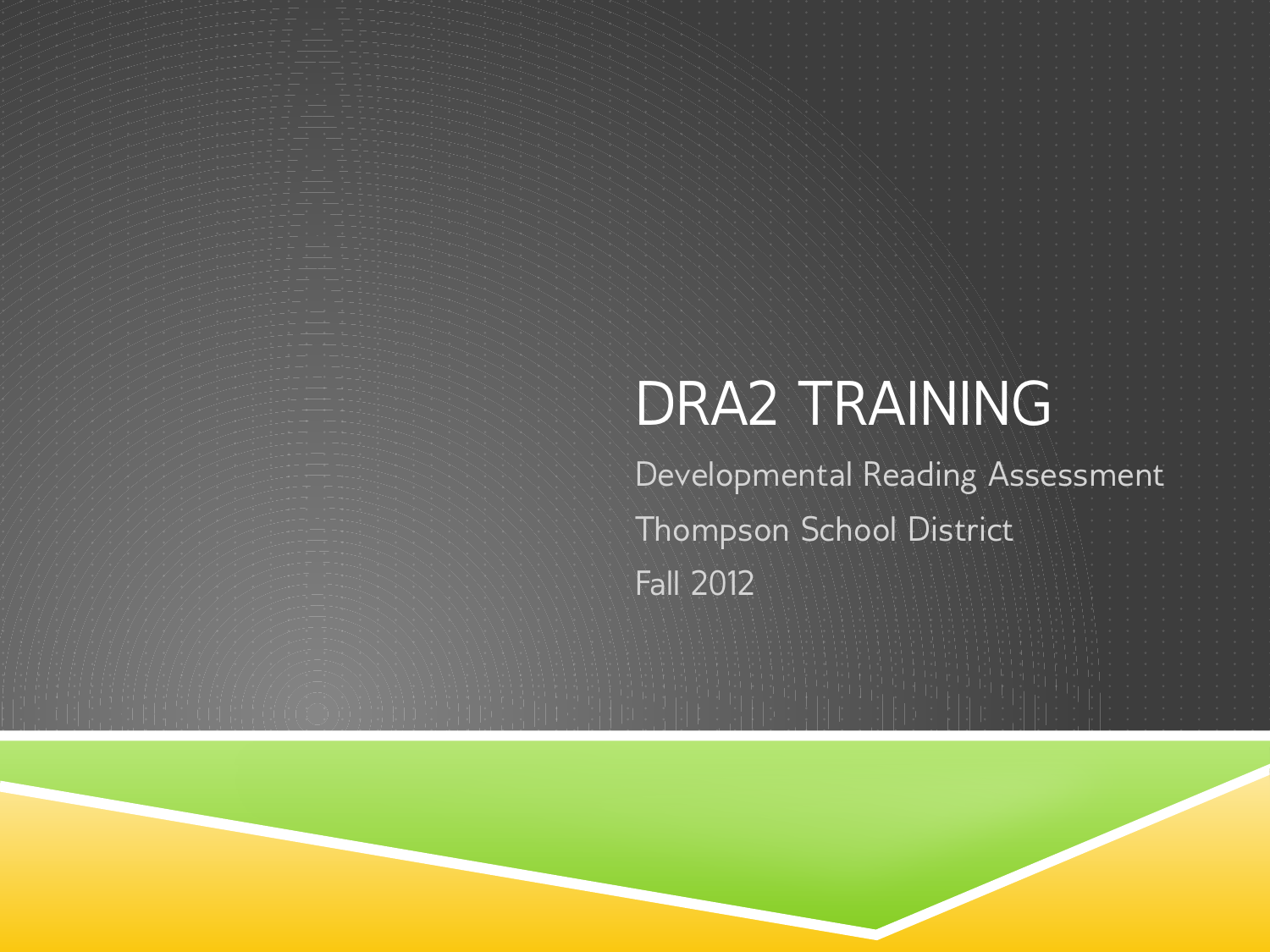

# DRA2 Training
Developmental Reading Assessment
Thompson School District
Fall 2012